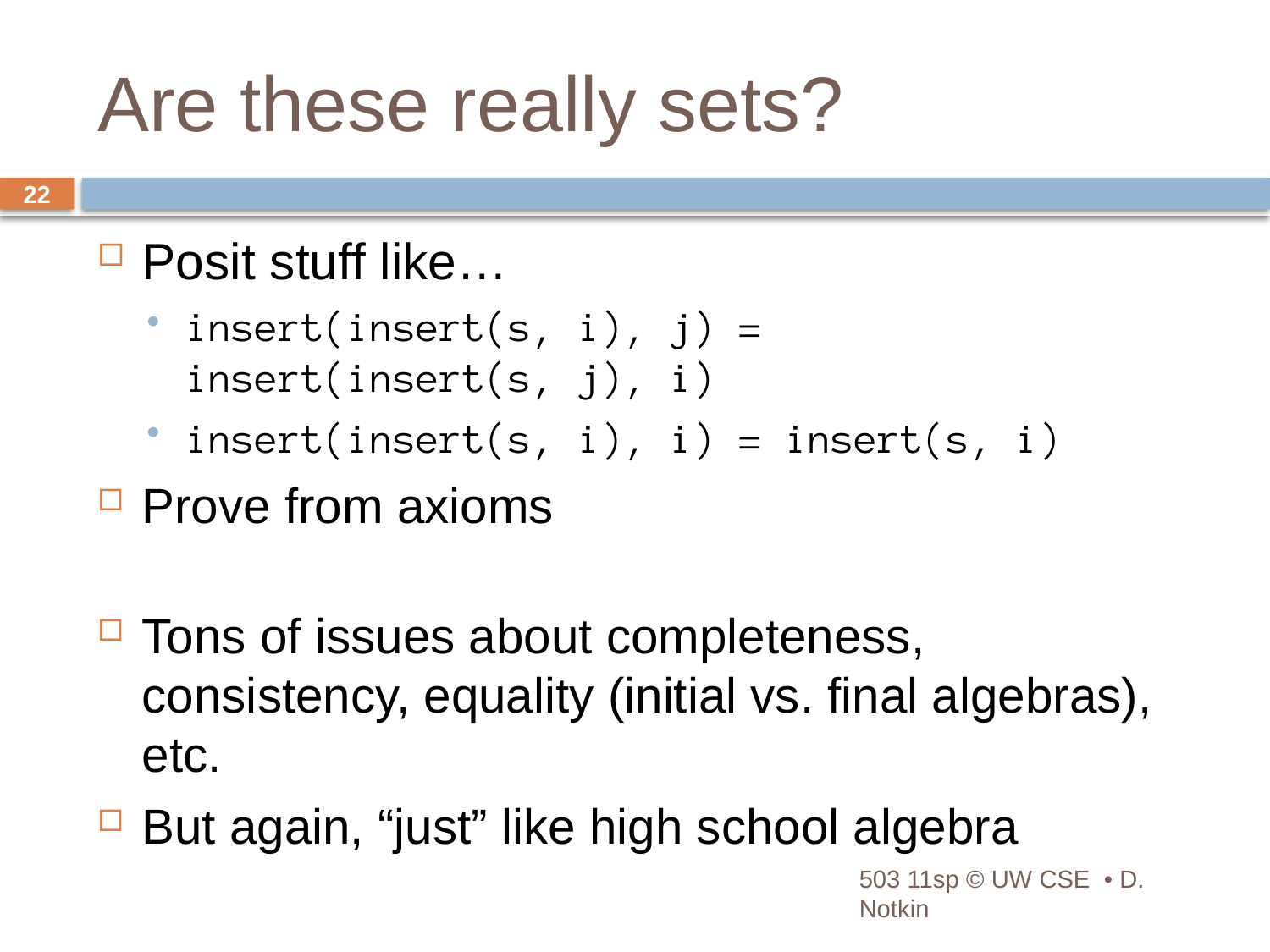

# Are these really sets?
22
Posit stuff like…
insert(insert(s, i), j) =
insert(insert(s, j), i)
insert(insert(s, i), i) = insert(s, i)
Prove from axioms
Tons of issues about completeness, consistency, equality (initial vs. final algebras), etc.
But again, “just” like high school algebra

503 11sp © UW CSE  • D. Notkin